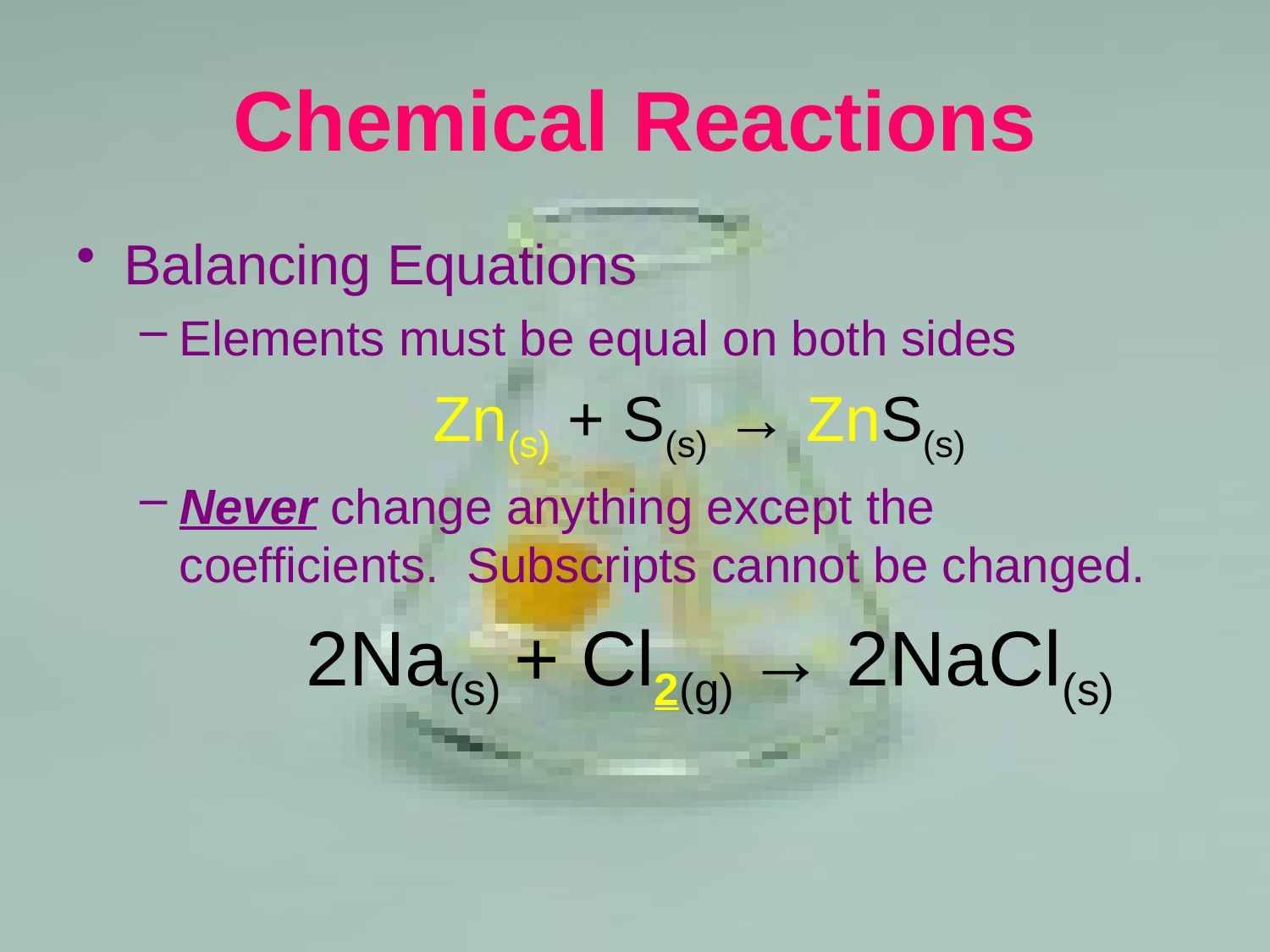

# Chemical Reactions
Balancing Equations
Elements must be equal on both sides
			Zn(s) + S(s) → ZnS(s)
Never change anything except the coefficients.  Subscripts cannot be changed.
		2Na(s) + Cl2(g) → 2NaCl(s)